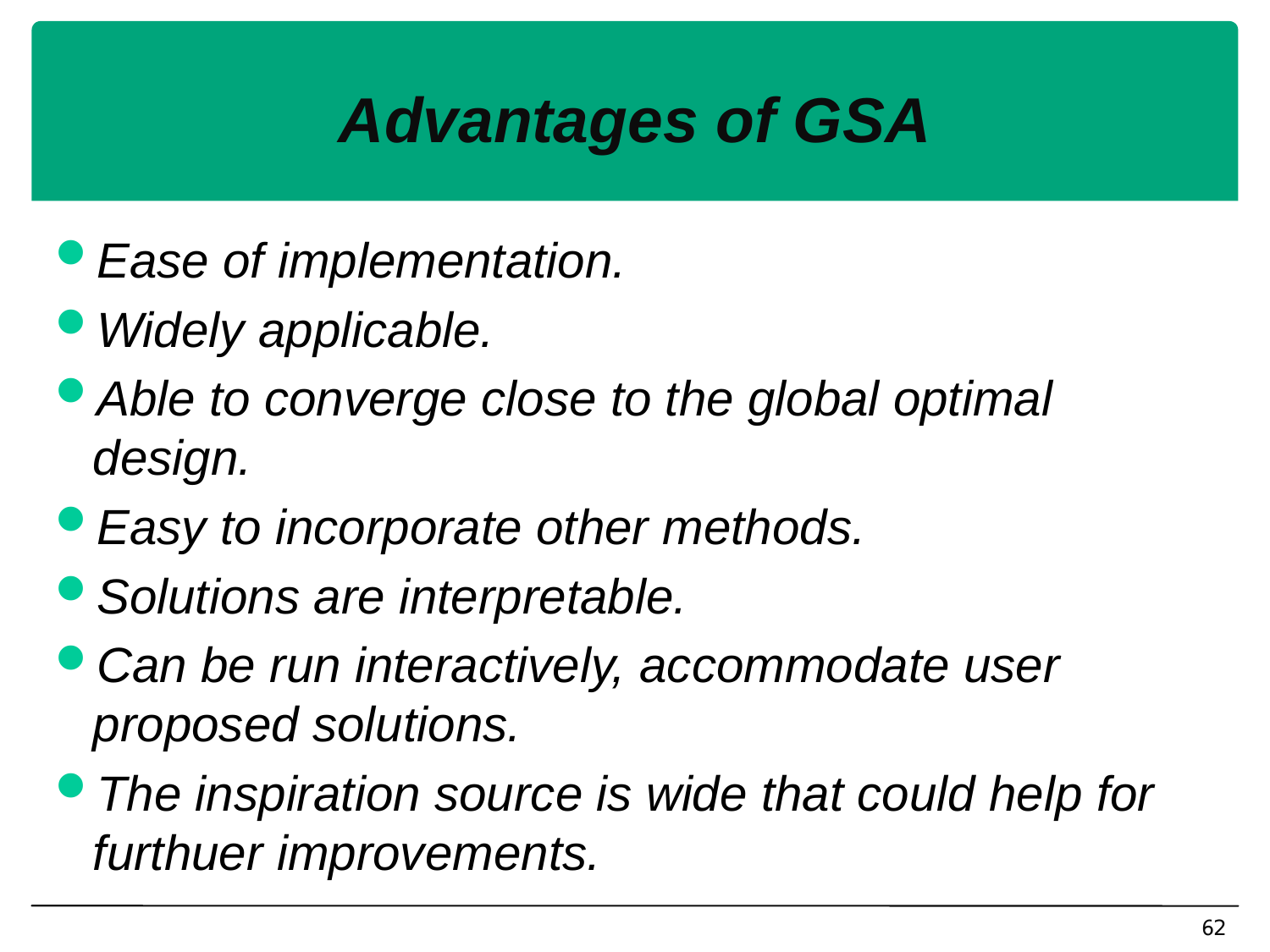

# Advantages of GSA
Ease of implementation.
Widely applicable.
Able to converge close to the global optimal design.
Easy to incorporate other methods.
Solutions are interpretable.
Can be run interactively, accommodate user proposed solutions.
The inspiration source is wide that could help for furthuer improvements.
62